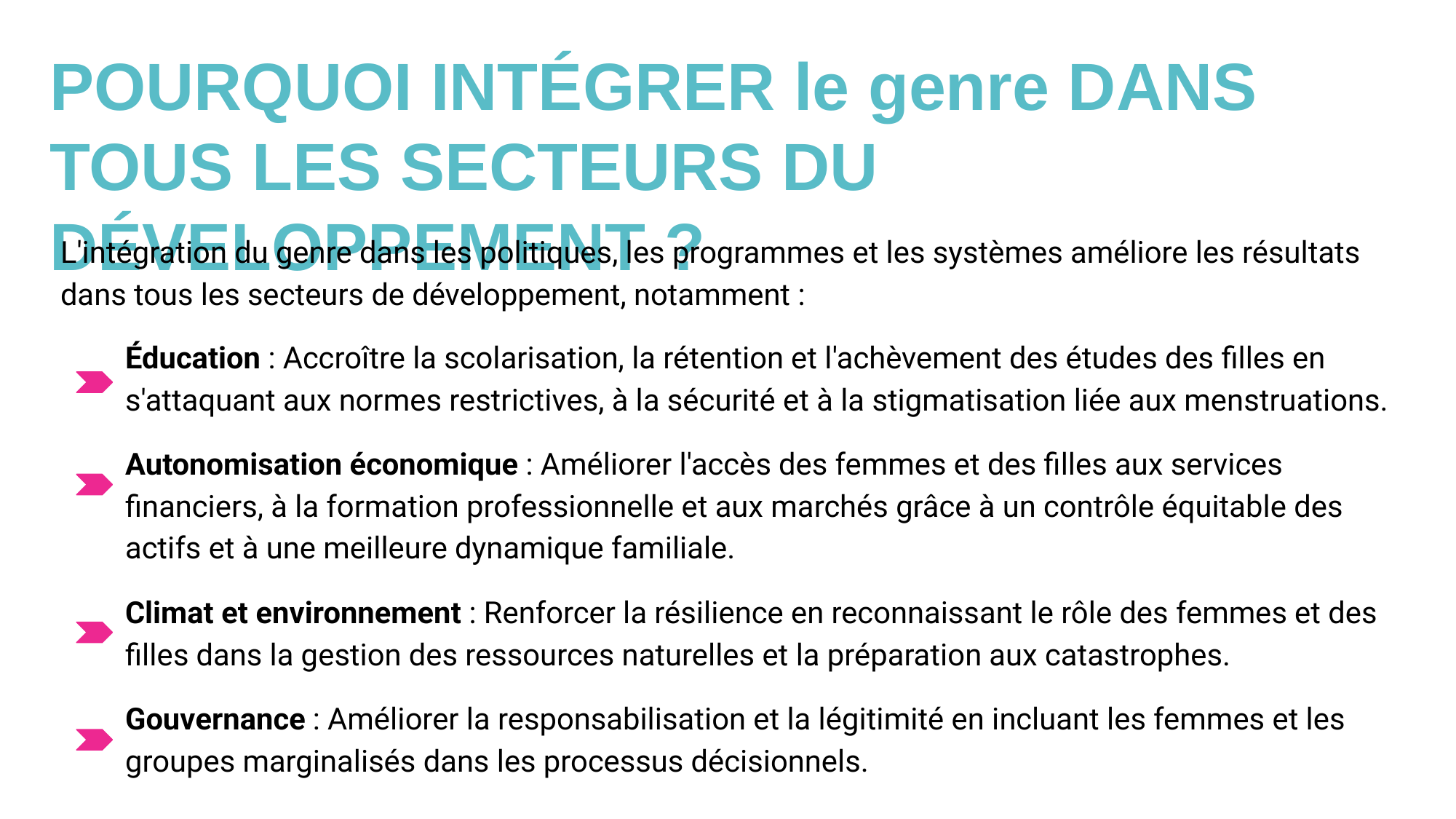

# POURQUOI INTÉGRER le genre DANS TOUS LES SECTEURS DU DÉVELOPPEMENT ?
L'intégration du genre dans les politiques, les programmes et les systèmes améliore les résultats dans tous les secteurs de développement, notamment :
Éducation : Accroître la scolarisation, la rétention et l'achèvement des études des filles en s'attaquant aux normes restrictives, à la sécurité et à la stigmatisation liée aux menstruations.
Autonomisation économique : Améliorer l'accès des femmes et des filles aux services financiers, à la formation professionnelle et aux marchés grâce à un contrôle équitable des actifs et à une meilleure dynamique familiale.
Climat et environnement : Renforcer la résilience en reconnaissant le rôle des femmes et des filles dans la gestion des ressources naturelles et la préparation aux catastrophes.
Gouvernance : Améliorer la responsabilisation et la légitimité en incluant les femmes et les groupes marginalisés dans les processus décisionnels.